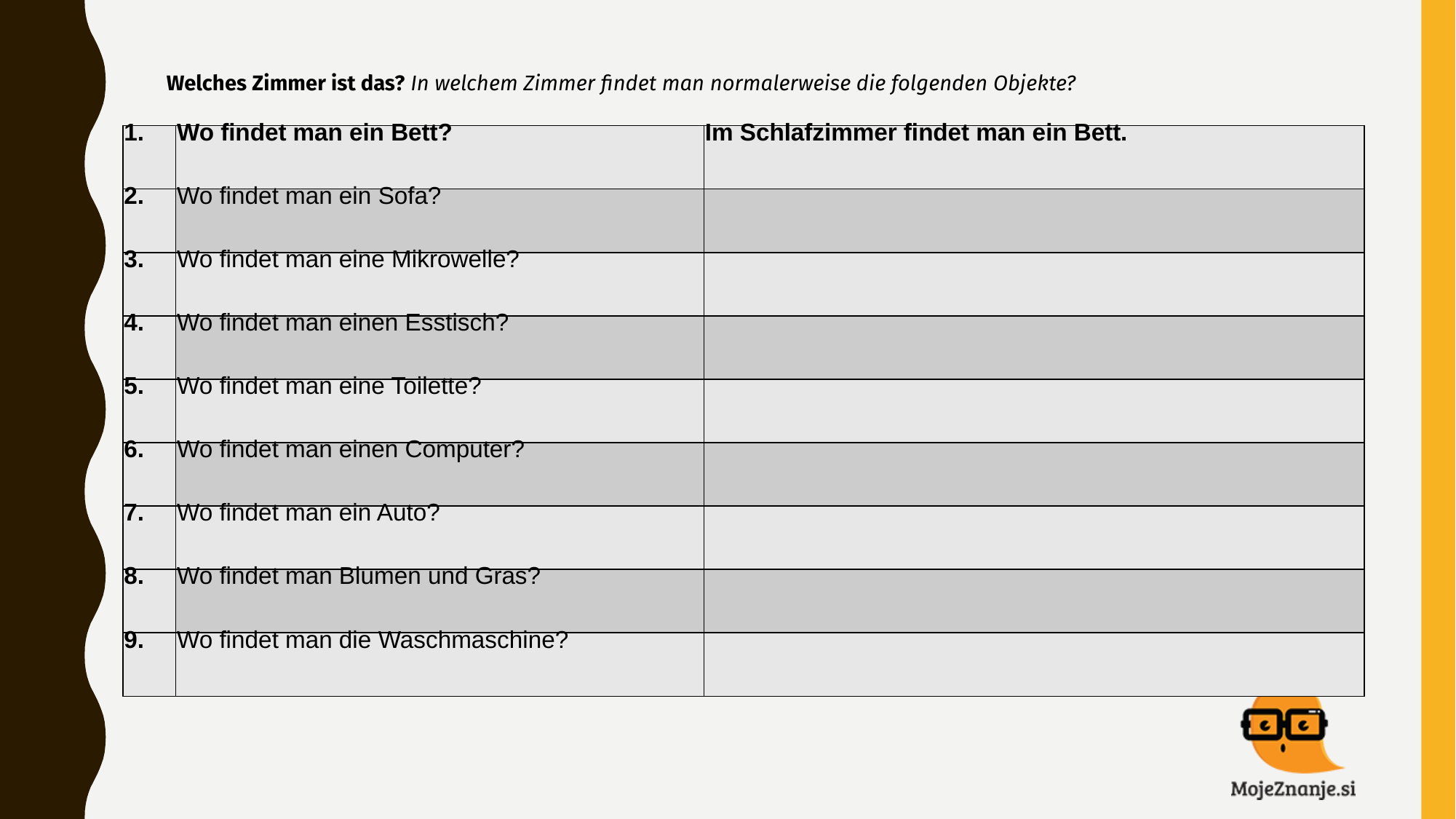

Welches Zimmer ist das? In welchem Zimmer findet man normalerweise die folgenden Objekte?

| 1. | Wo findet man ein Bett? | Im Schlafzimmer findet man ein Bett. |
| --- | --- | --- |
| 2. | Wo findet man ein Sofa? |  |
| 3. | Wo findet man eine Mikrowelle? |  |
| 4. | Wo findet man einen Esstisch? |  |
| 5. | Wo findet man eine Toilette? |  |
| 6. | Wo findet man einen Computer? |  |
| 7. | Wo findet man ein Auto? |  |
| 8. | Wo findet man Blumen und Gras? |  |
| 9. | Wo findet man die Waschmaschine? |  |